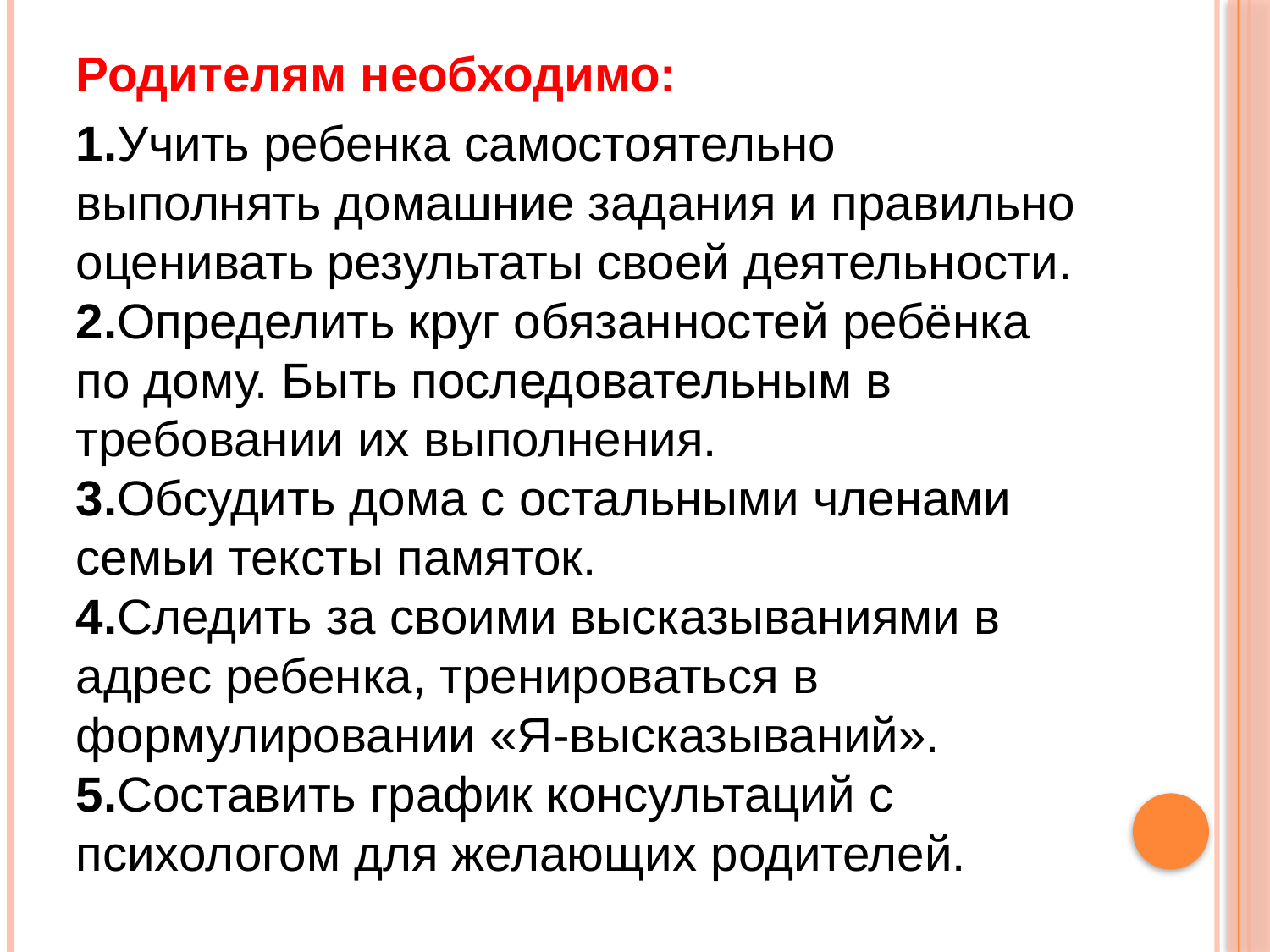

Родителям необходимо:
1.Учить ребенка самостоятельно выполнять домашние задания и правильно оценивать результаты своей деятельности.
2.Определить круг обязанностей ребёнка по дому. Быть последовательным в требовании их выполнения.
3.Обсудить дома с остальными членами семьи тексты памяток.
4.Следить за своими высказываниями в адрес ребенка, тренироваться в формулировании «Я-высказываний».
5.Составить график консультаций с психологом для желающих родителей.